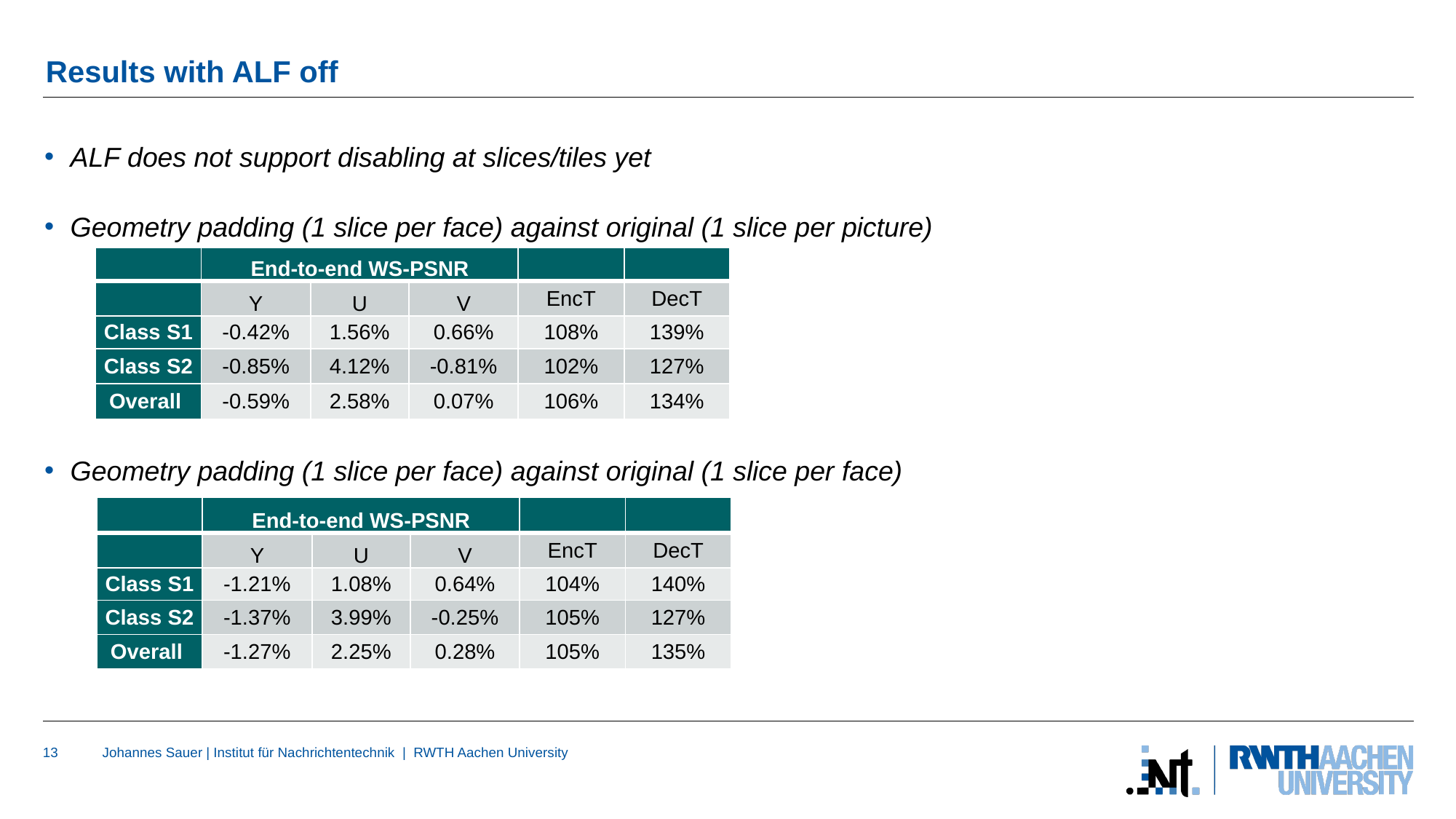

# Results with ALF off
ALF does not support disabling at slices/tiles yet

Geometry padding (1 slice per face) against original (1 slice per picture)

Geometry padding (1 slice per face) against original (1 slice per face)

|  | End-to-end WS-PSNR |  |  |  |  |
| --- | --- | --- | --- | --- | --- |
|  | Y | U | V | EncT | DecT |
| Class S1 | -0.42% | 1.56% | 0.66% | 108% | 139% |
| Class S2 | -0.85% | 4.12% | -0.81% | 102% | 127% |
| Overall | -0.59% | 2.58% | 0.07% | 106% | 134% |
|  | End-to-end WS-PSNR |  |  |  |  |
| --- | --- | --- | --- | --- | --- |
|  | Y | U | V | EncT | DecT |
| Class S1 | -1.21% | 1.08% | 0.64% | 104% | 140% |
| Class S2 | -1.37% | 3.99% | -0.25% | 105% | 127% |
| Overall | -1.27% | 2.25% | 0.28% | 105% | 135% |